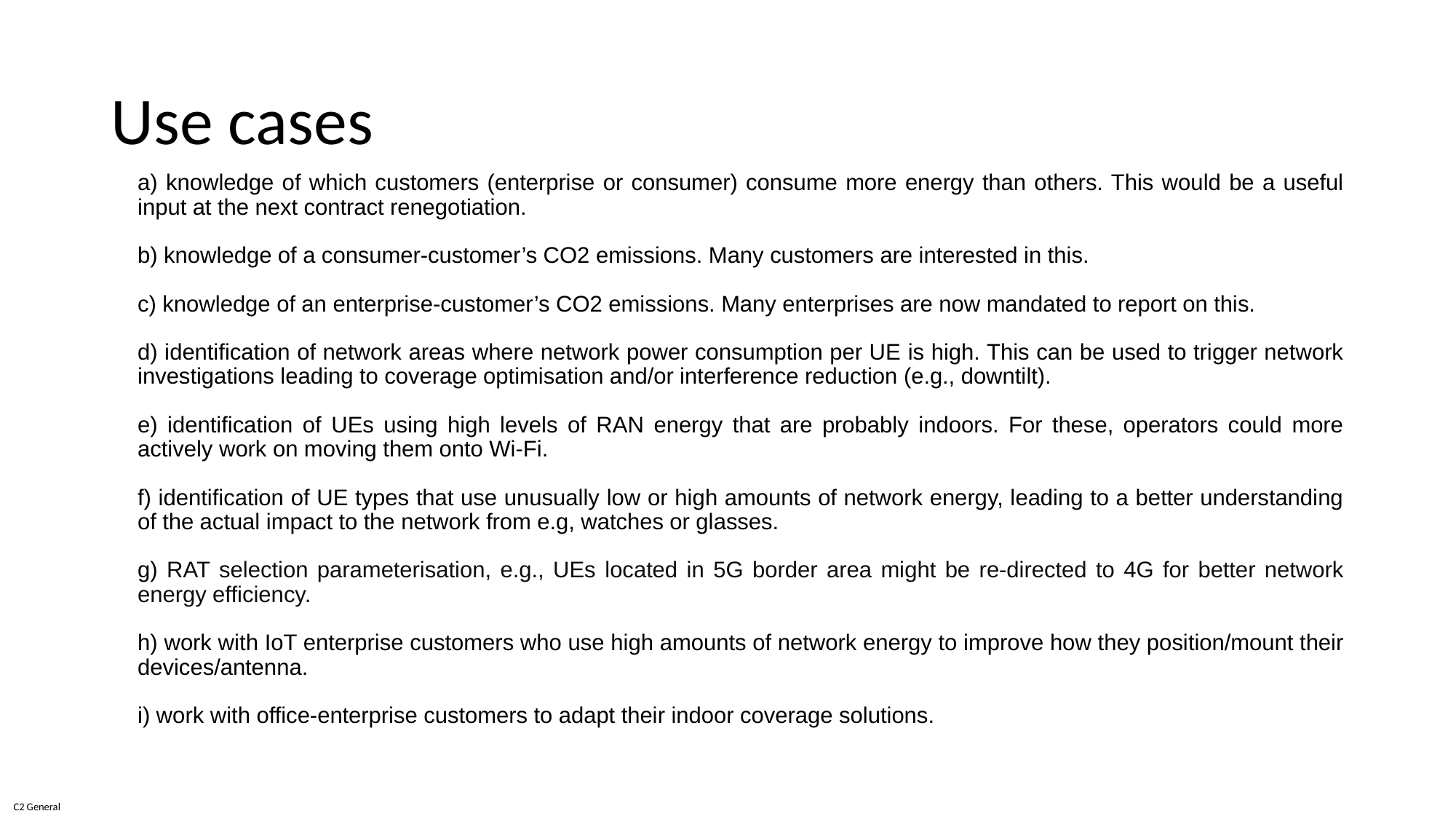

# Use cases
a) knowledge of which customers (enterprise or consumer) consume more energy than others. This would be a useful input at the next contract renegotiation.
b) knowledge of a consumer-customer’s CO2 emissions. Many customers are interested in this.
c) knowledge of an enterprise-customer’s CO2 emissions. Many enterprises are now mandated to report on this.
d) identification of network areas where network power consumption per UE is high. This can be used to trigger network investigations leading to coverage optimisation and/or interference reduction (e.g., downtilt).
e) identification of UEs using high levels of RAN energy that are probably indoors. For these, operators could more actively work on moving them onto Wi-Fi.
f) identification of UE types that use unusually low or high amounts of network energy, leading to a better understanding of the actual impact to the network from e.g, watches or glasses.
g) RAT selection parameterisation, e.g., UEs located in 5G border area might be re-directed to 4G for better network energy efficiency.
h) work with IoT enterprise customers who use high amounts of network energy to improve how they position/mount their devices/antenna.
i) work with office-enterprise customers to adapt their indoor coverage solutions.